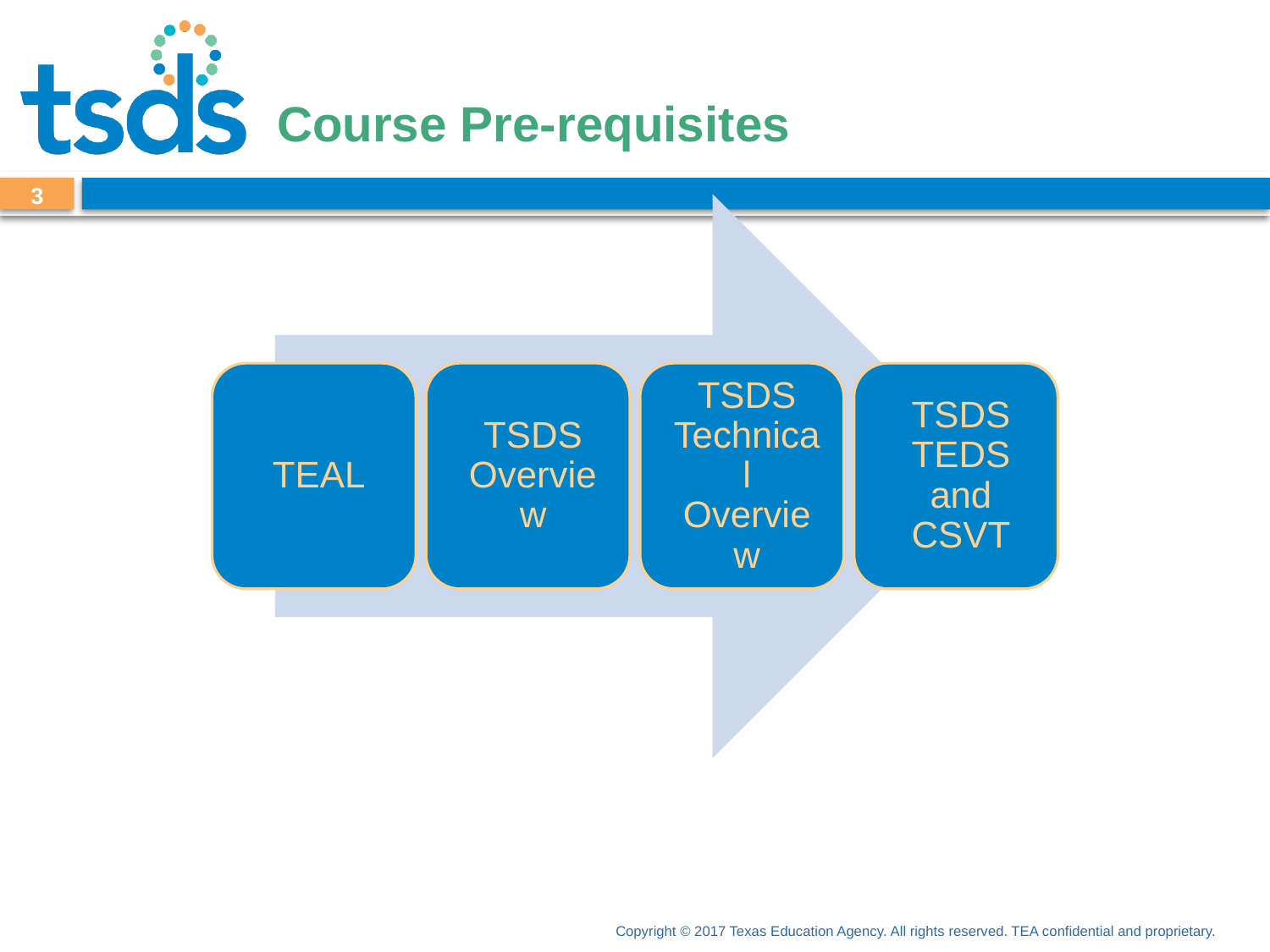

# Course Pre-requisites
3
TEAL
TSDS Overview
TSDS Technical Overview
TSDS TEDS and CSVT